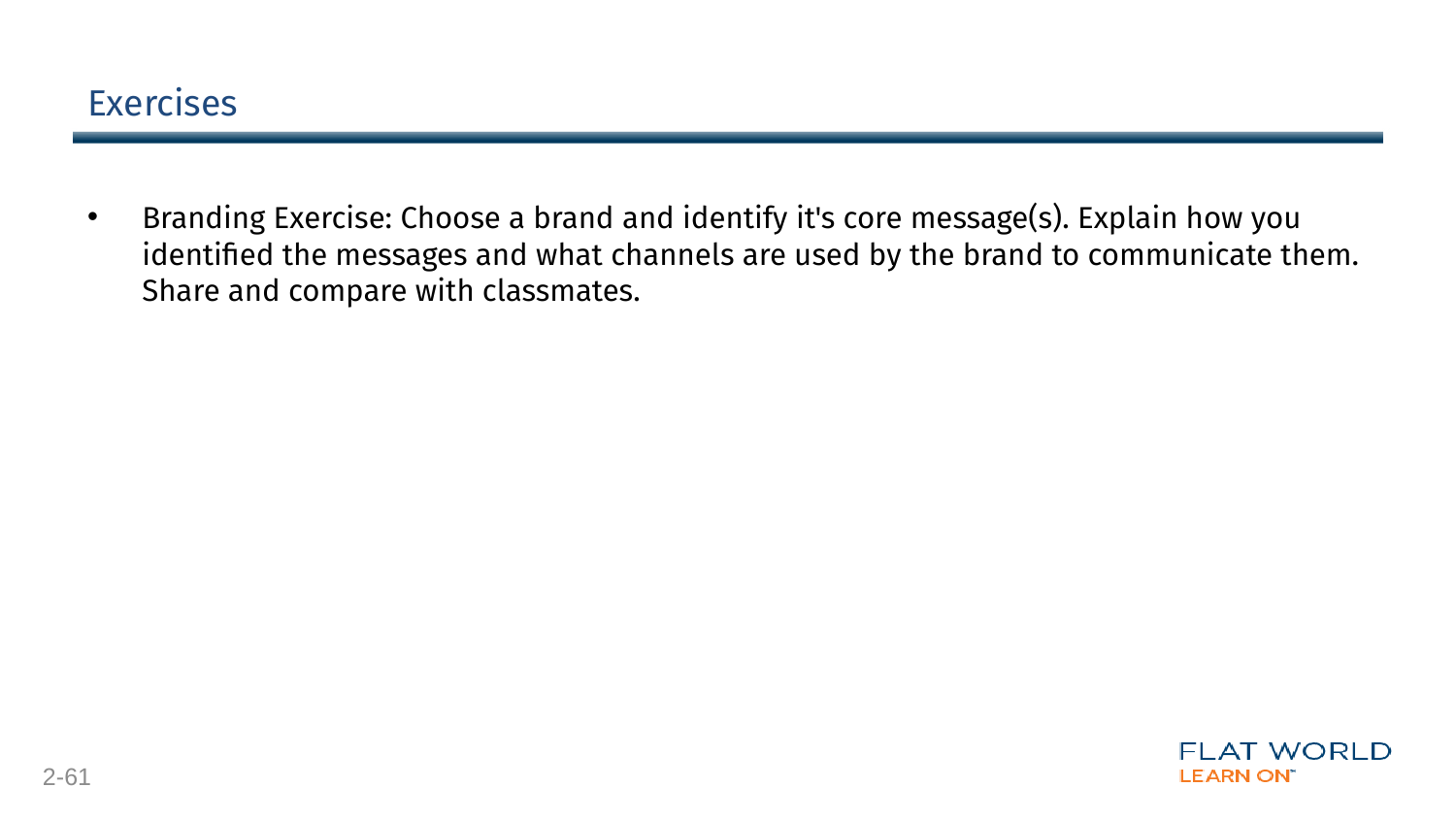

# Exercises
Branding Exercise: Choose a brand and identify it's core message(s). Explain how you identified the messages and what channels are used by the brand to communicate them. Share and compare with classmates.
2-61